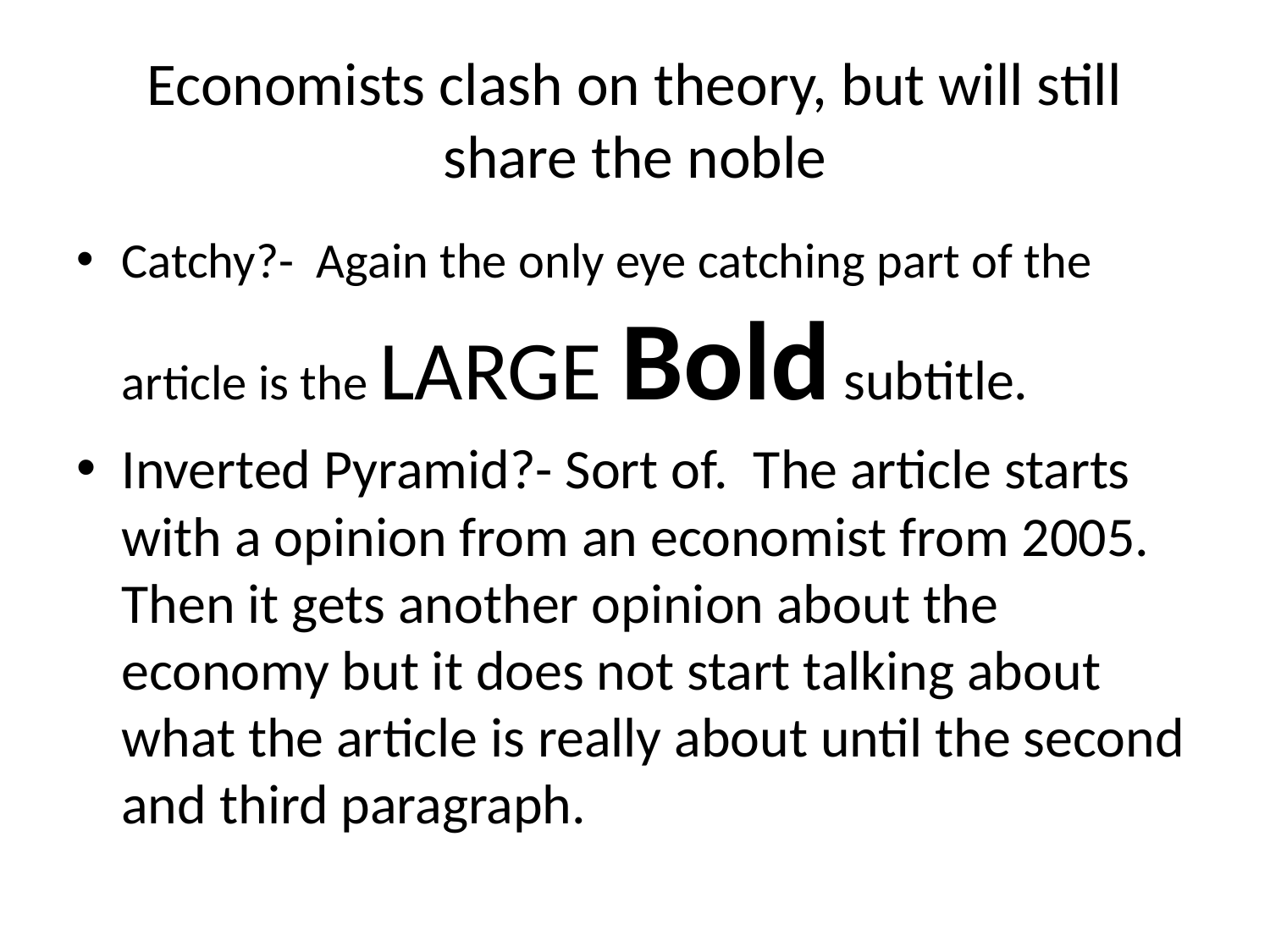

# Economists clash on theory, but will still share the noble
Catchy?-  Again the only eye catching part of the article is the LARGE Bold subtitle.
Inverted Pyramid?- Sort of.  The article starts with a opinion from an economist from 2005.  Then it gets another opinion about the economy but it does not start talking about what the article is really about until the second and third paragraph.